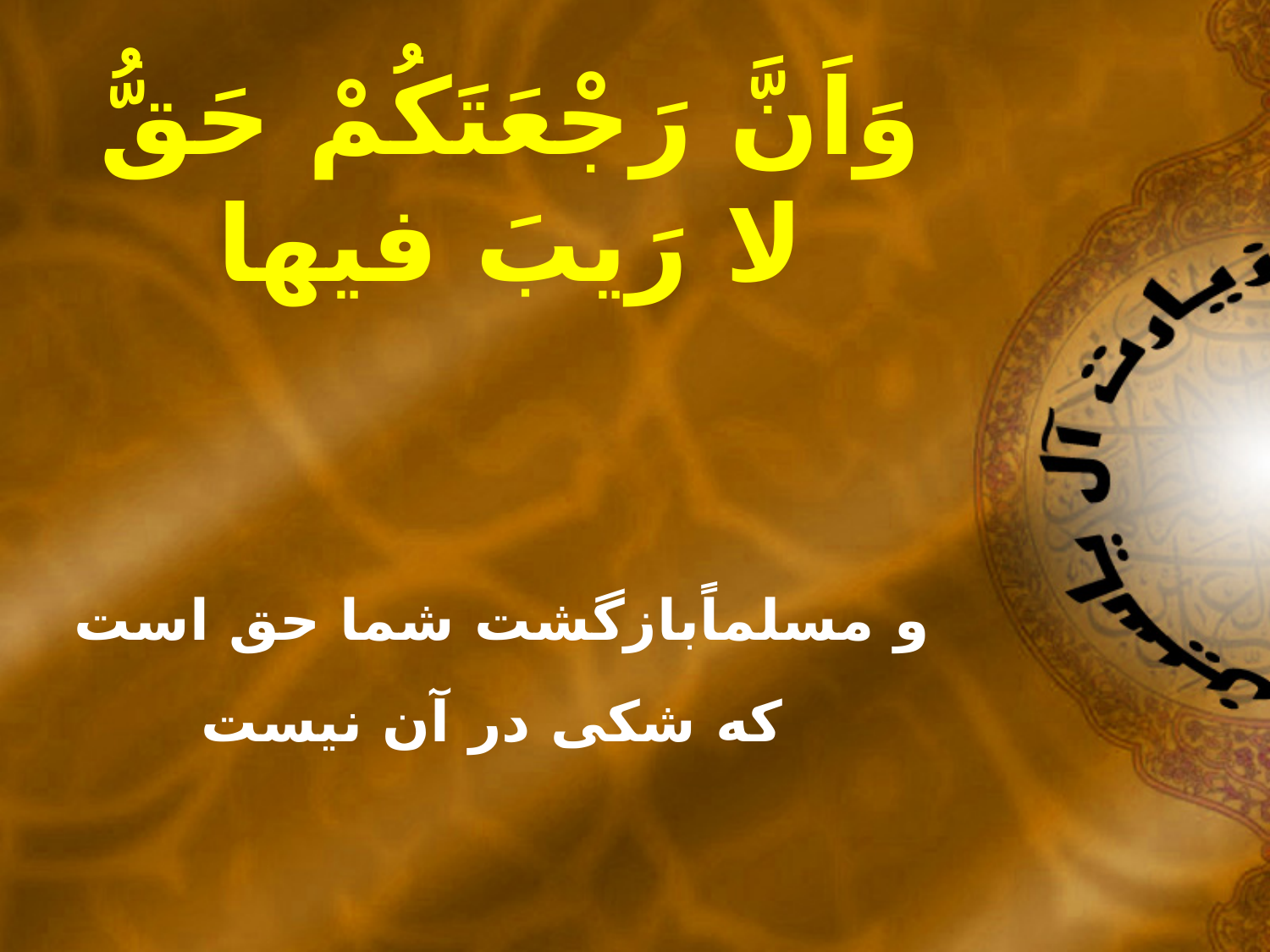

وَاَنَّ رَجْعَتَکُمْ حَقُّ
لا رَيبَ فيها
و مسلماًبازگشت شما حق است
که شکى در آن نيست